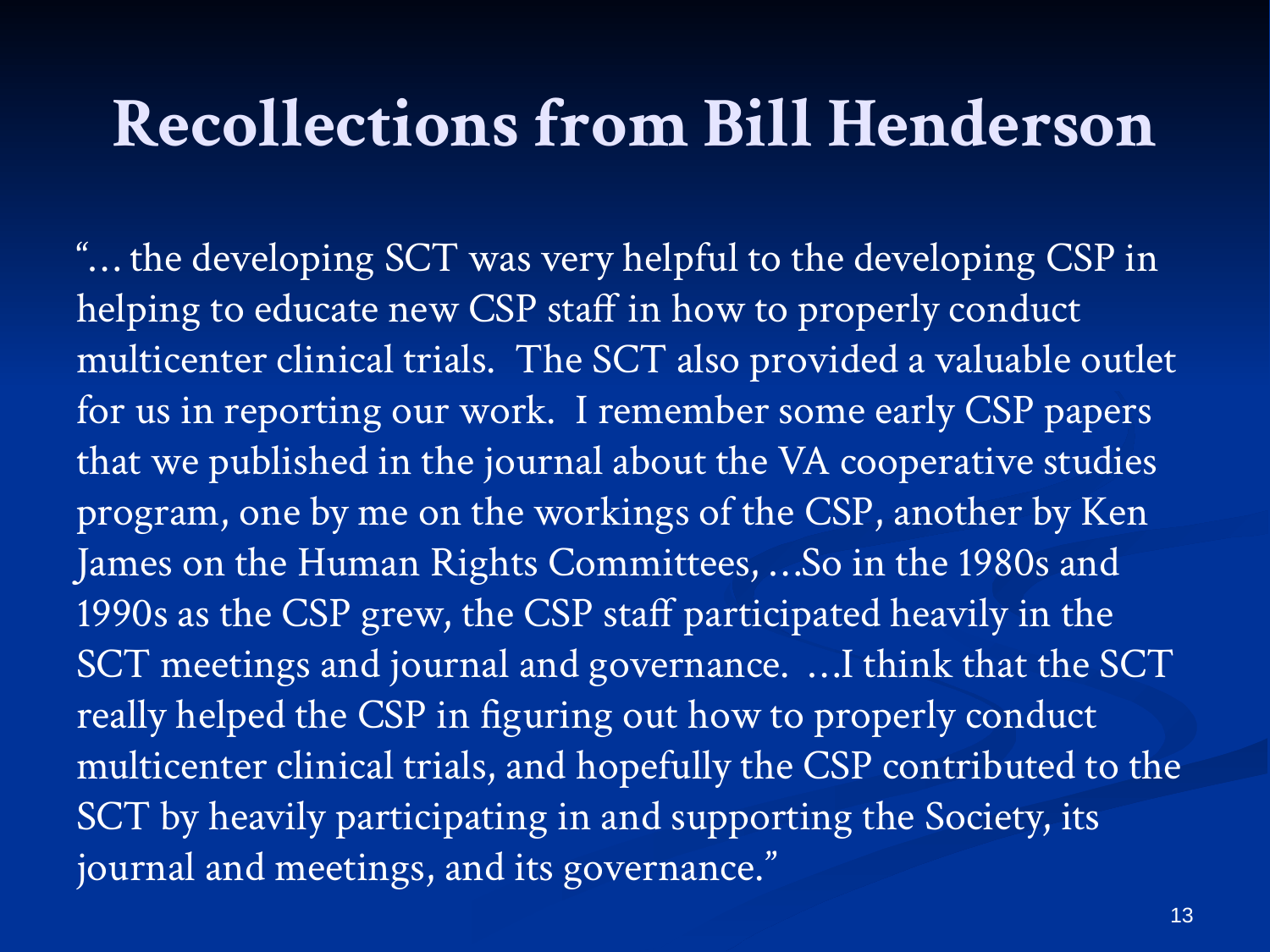

# Recollections from Bill Henderson
“… the developing SCT was very helpful to the developing CSP in helping to educate new CSP staff in how to properly conduct multicenter clinical trials.  The SCT also provided a valuable outlet for us in reporting our work.  I remember some early CSP papers that we published in the journal about the VA cooperative studies program, one by me on the workings of the CSP, another by Ken James on the Human Rights Committees, …So in the 1980s and 1990s as the CSP grew, the CSP staff participated heavily in the SCT meetings and journal and governance.  …I think that the SCT really helped the CSP in figuring out how to properly conduct multicenter clinical trials, and hopefully the CSP contributed to the SCT by heavily participating in and supporting the Society, its journal and meetings, and its governance.”
13